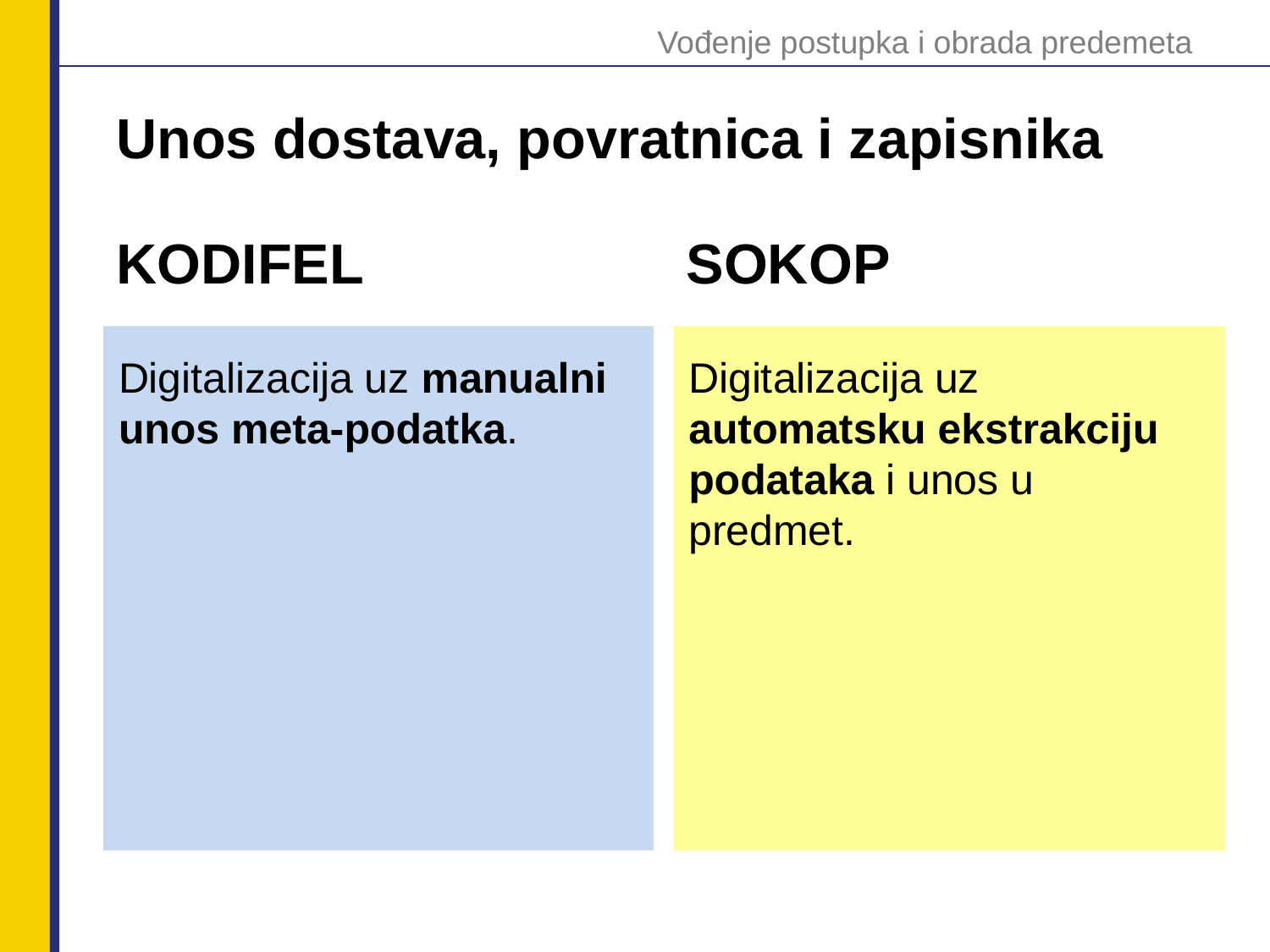

Vođenje postupka i obrada predemeta
# Unos dostava, povratnica i zapisnika
KODIFEL
SOKOP
Digitalizacija uz manualni unos meta-podatka.
Digitalizacija uz automatsku ekstrakciju podataka i unos u predmet.